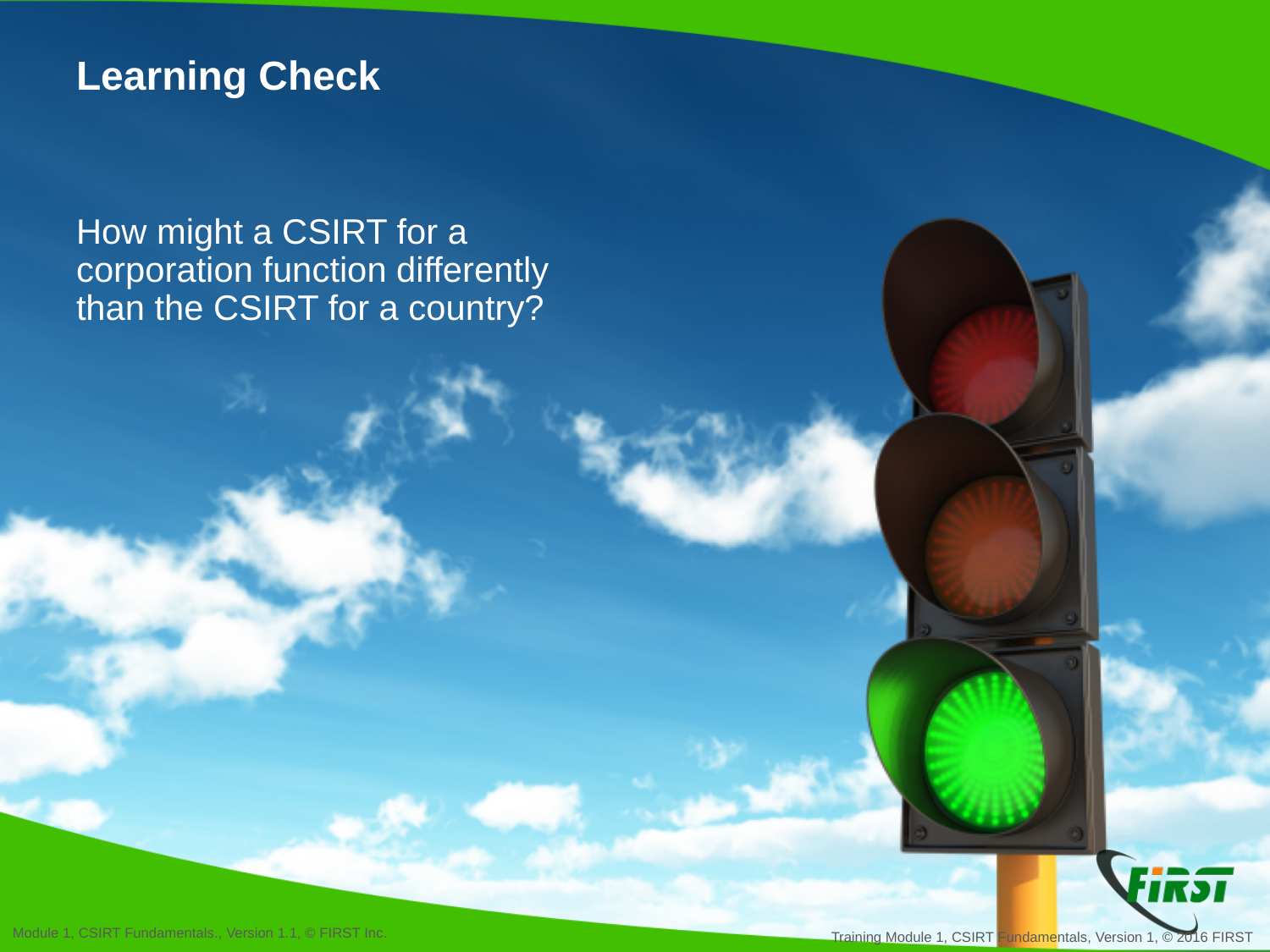

# Learning Check
How might a CSIRT for a corporation function differently than the CSIRT for a country?
Training Module 1, CSIRT Fundamentals, Version 1, © 2016 FIRST